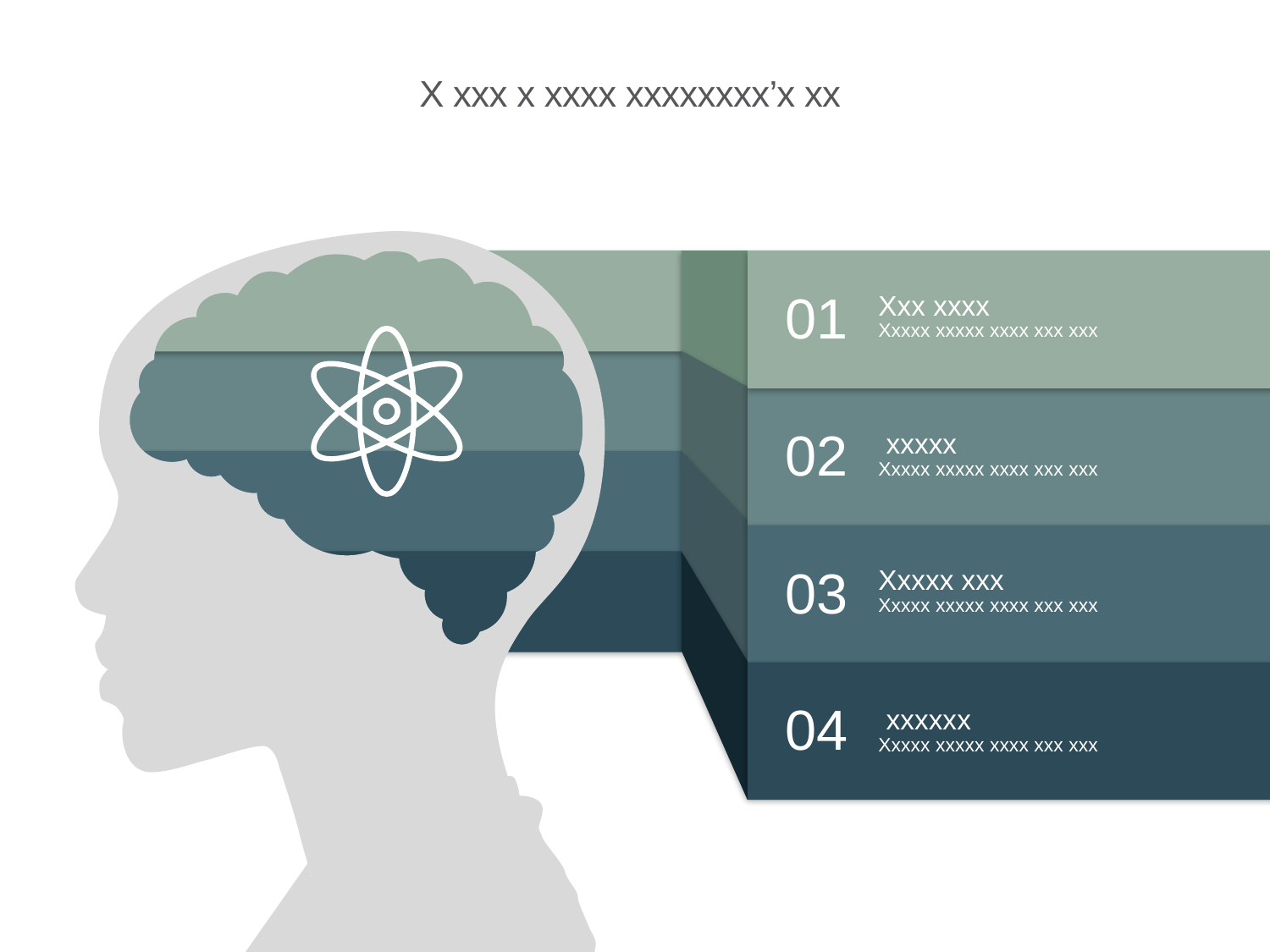

# X xxx x xxxx xxxxxxxx’x xx

01

Xxx xxxx
Xxxxx xxxxx xxxx xxx xxx

02

 xxxxx
Xxxxx xxxxx xxxx xxx xxx

03

Xxxxx xxx
Xxxxx xxxxx xxxx xxx xxx

04
 xxxxxx
Xxxxx xxxxx xxxx xxx xxx